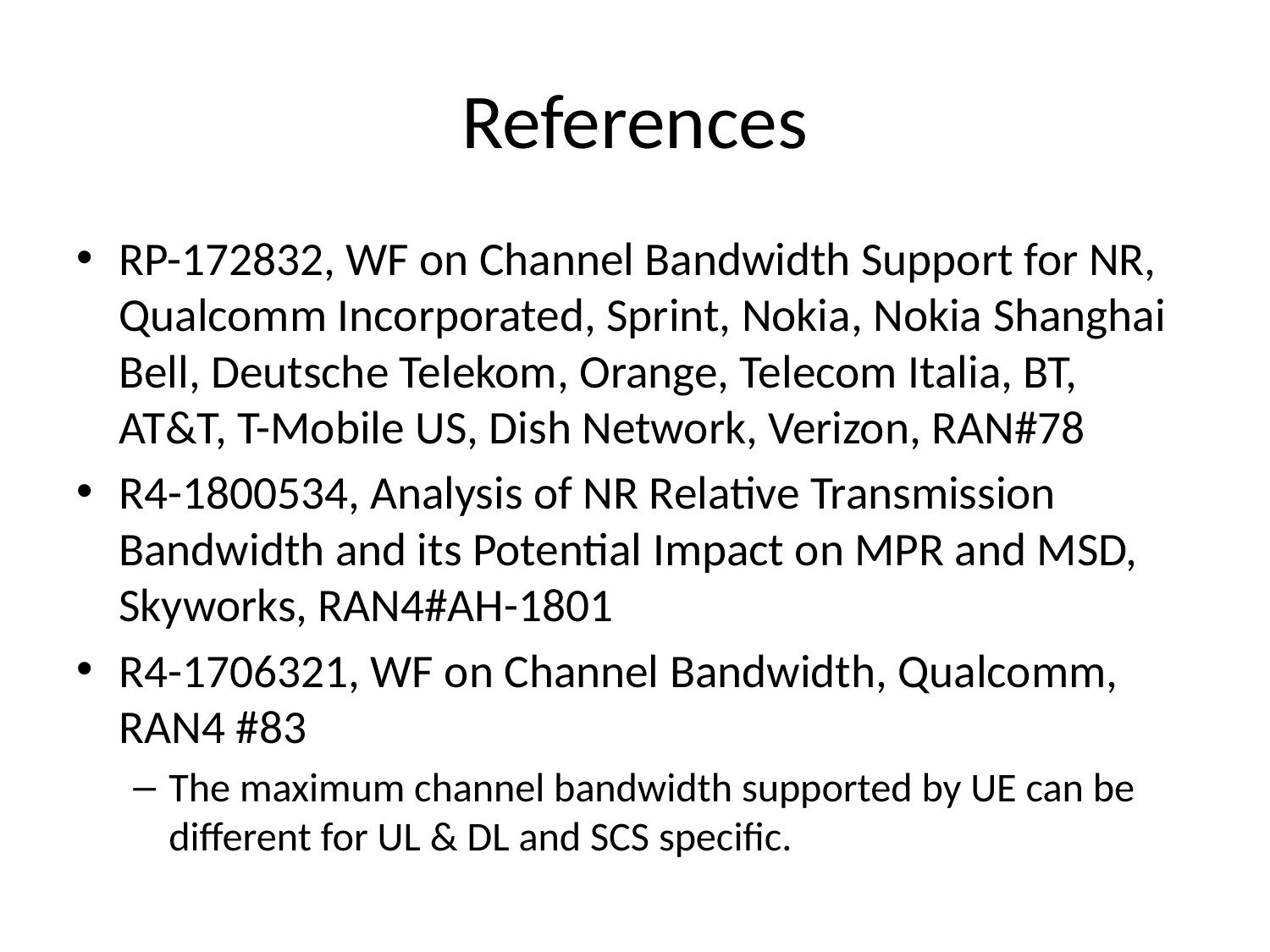

# References
RP-172832, WF on Channel Bandwidth Support for NR, Qualcomm Incorporated, Sprint, Nokia, Nokia Shanghai Bell, Deutsche Telekom, Orange, Telecom Italia, BT, AT&T, T-Mobile US, Dish Network, Verizon, RAN#78
R4-1800534, Analysis of NR Relative Transmission Bandwidth and its Potential Impact on MPR and MSD, Skyworks, RAN4#AH-1801
R4-1706321, WF on Channel Bandwidth, Qualcomm, RAN4 #83
The maximum channel bandwidth supported by UE can be different for UL & DL and SCS specific.